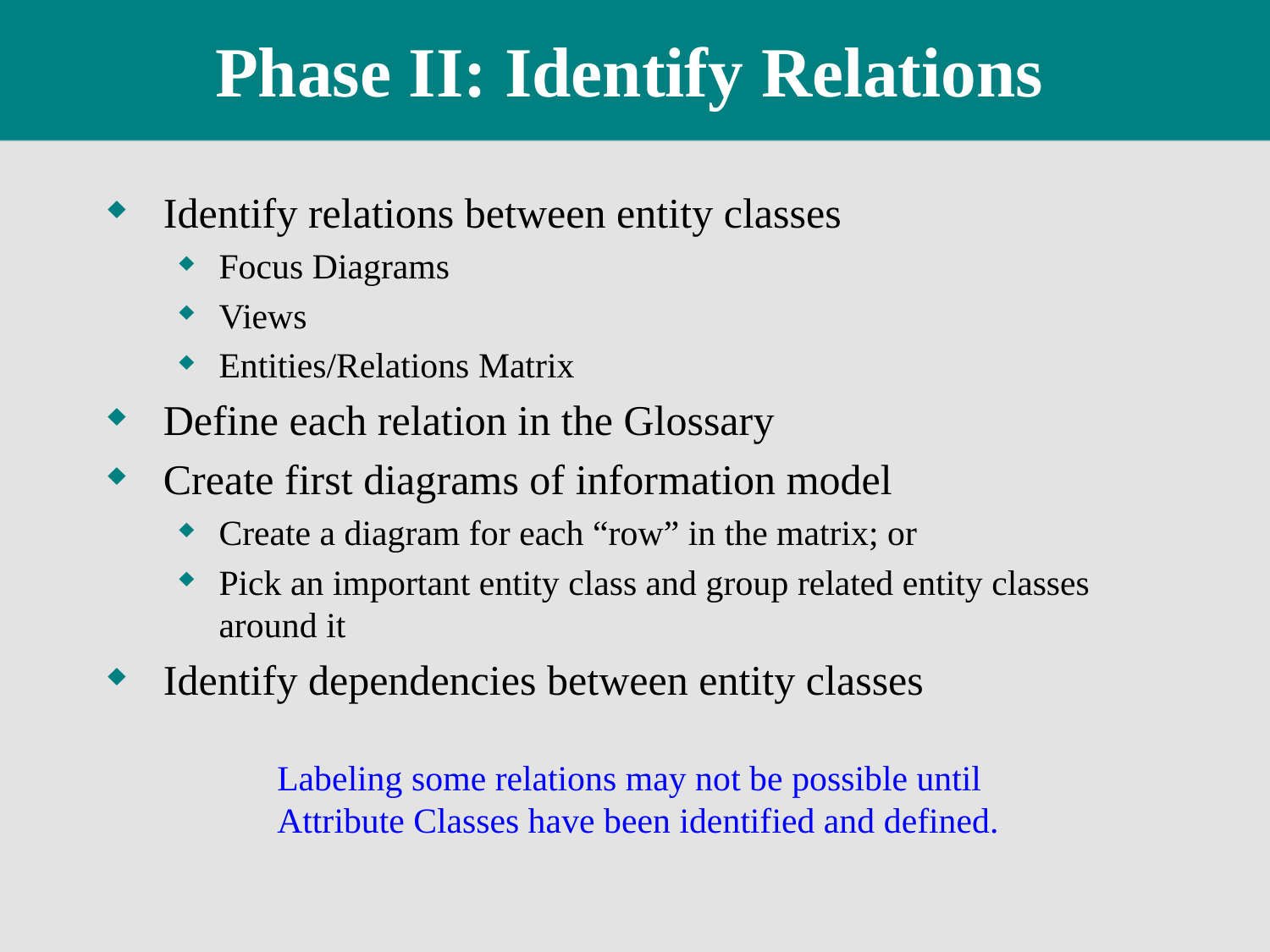

# Phase II: Identify Relations
Identify relations between entity classes
Focus Diagrams
Views
Entities/Relations Matrix
Define each relation in the Glossary
Create first diagrams of information model
Create a diagram for each “row” in the matrix; or
Pick an important entity class and group related entity classes around it
Identify dependencies between entity classes
Labeling some relations may not be possible until Attribute Classes have been identified and defined.